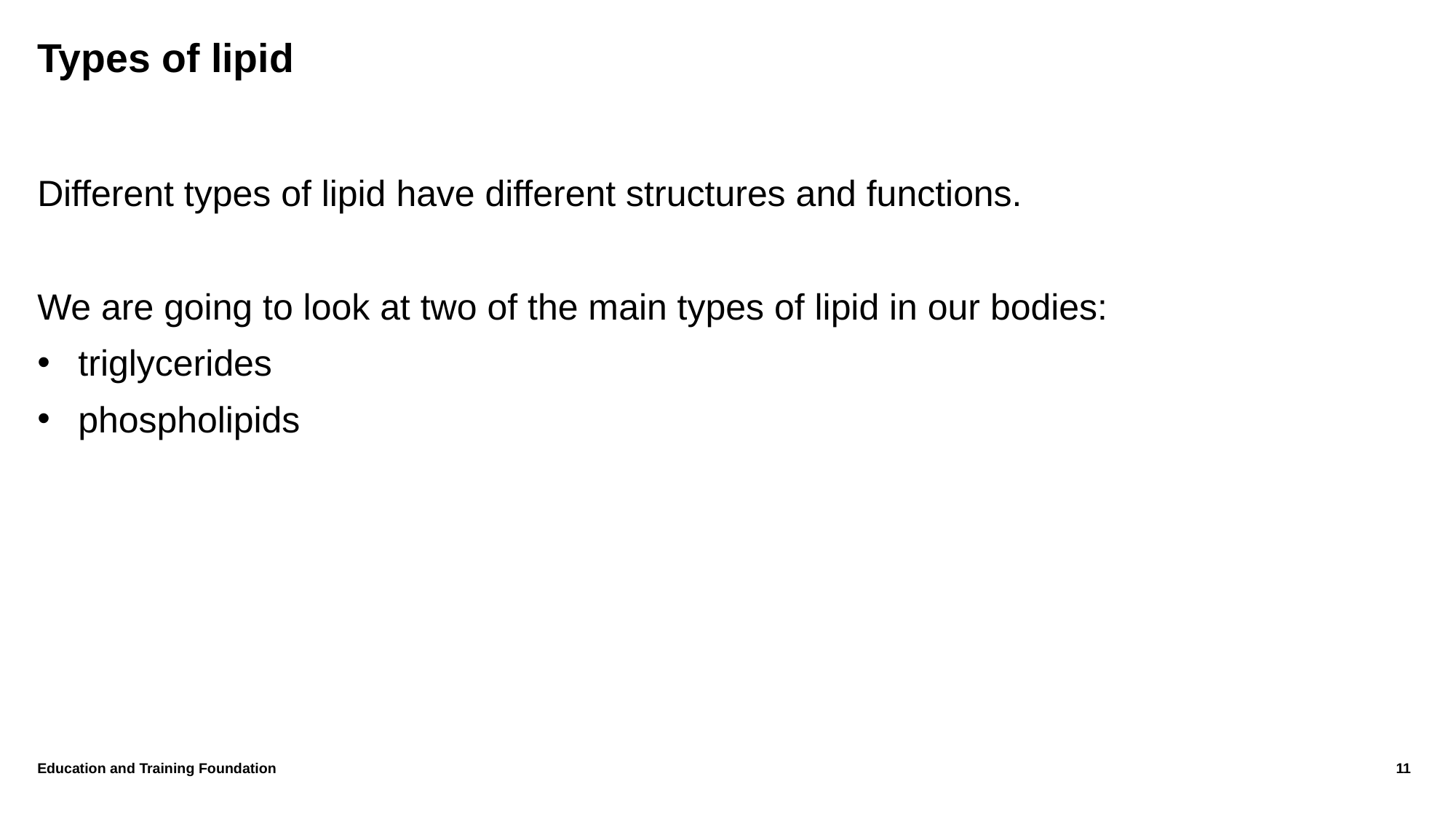

# Types of lipid
Different types of lipid have different structures and functions.

We are going to look at two of the main types of lipid in our bodies:
triglycerides
phospholipids
Education and Training Foundation
11